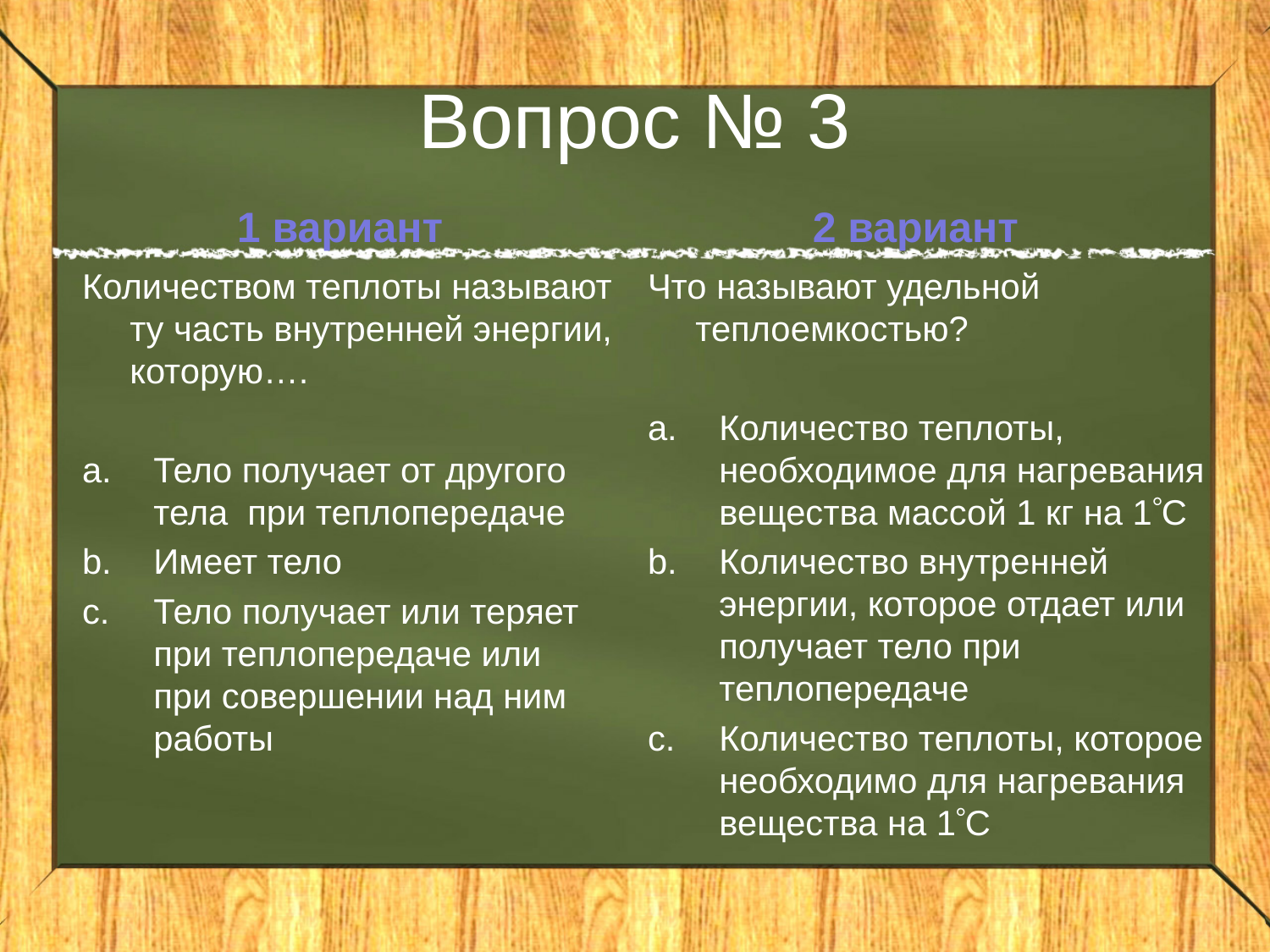

# Вопрос № 3
1 вариант
2 вариант
Количеством теплоты называют ту часть внутренней энергии, которую….

Тело получает от другого тела  при теплопередаче
Имеет тело
Тело получает или теряет при теплопередаче или  при совершении над ним работы

Что называют удельной теплоемкостью?

Количество теплоты, необходимое для нагревания вещества массой 1 кг на 1°С
Количество внутренней энергии, которое отдает или получает тело при теплопередаче
Количество теплоты, которое необходимо для нагревания вещества на 1°С